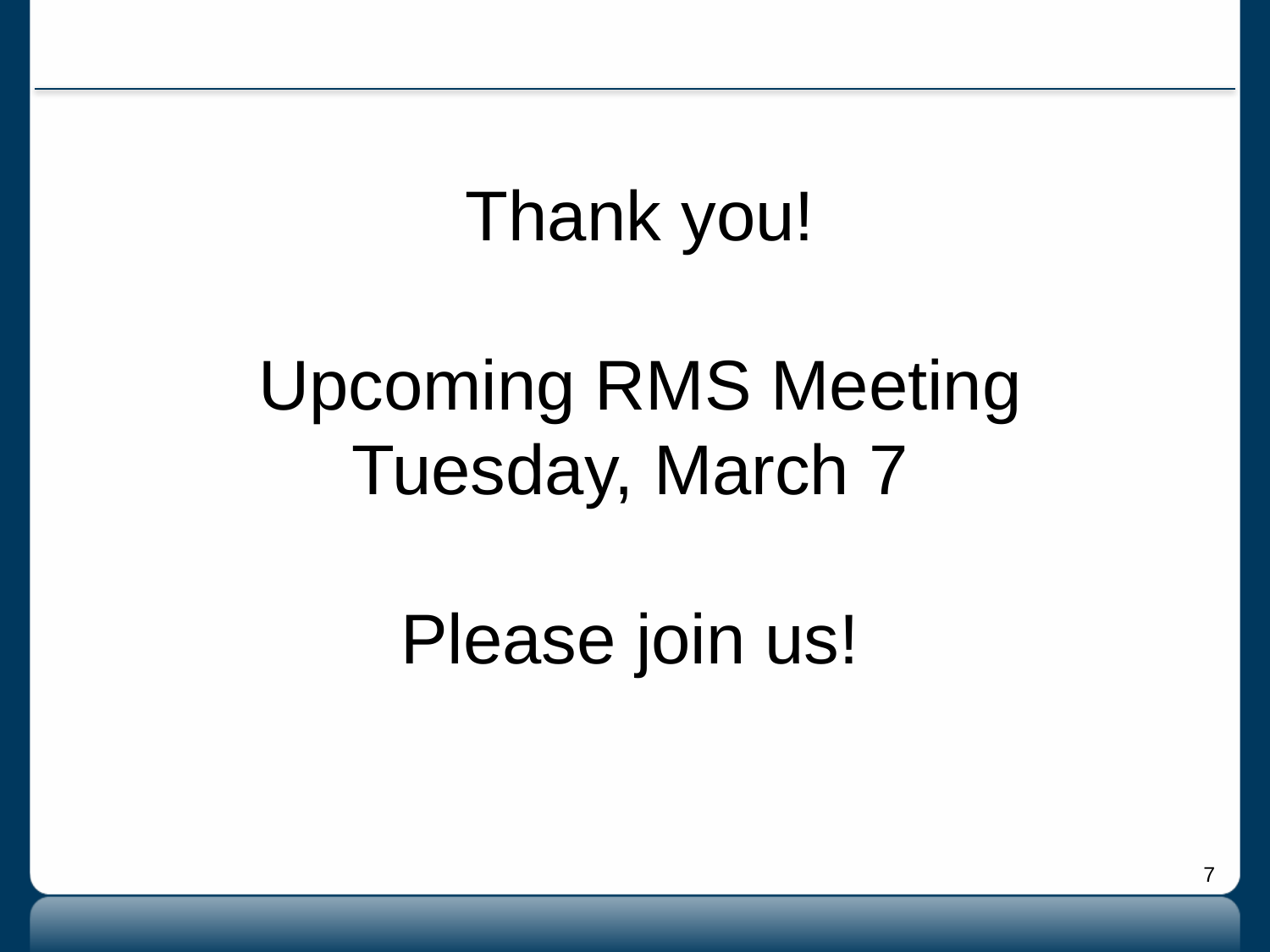

#
Thank you!

Upcoming RMS Meeting
Tuesday, March 7

Please join us!